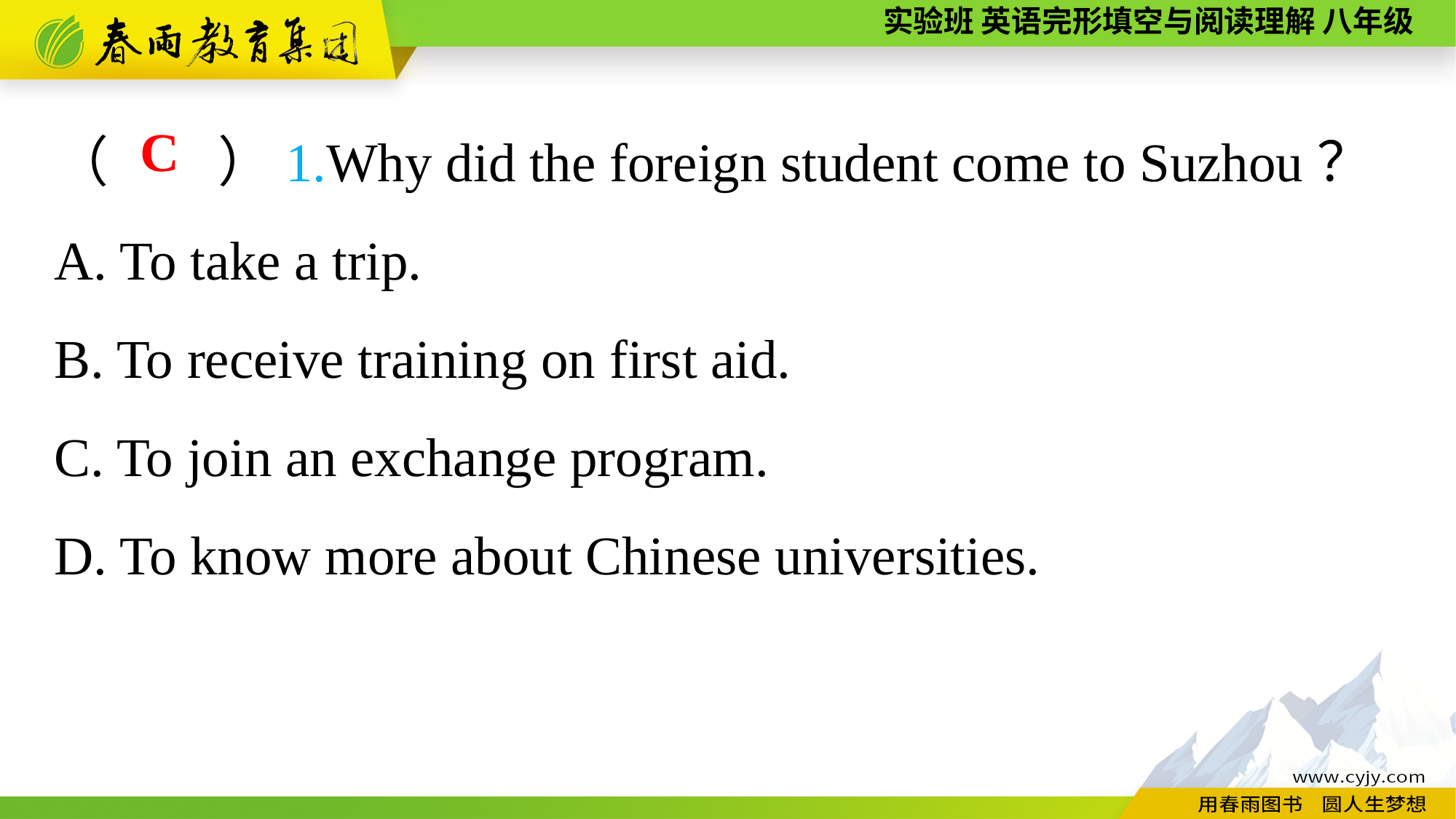

（　　）1.Why did the foreign student come to Suzhou？
A. To take a trip.
B. To receive training on first aid.
C. To join an exchange program.
D. To know more about Chinese universities.
C